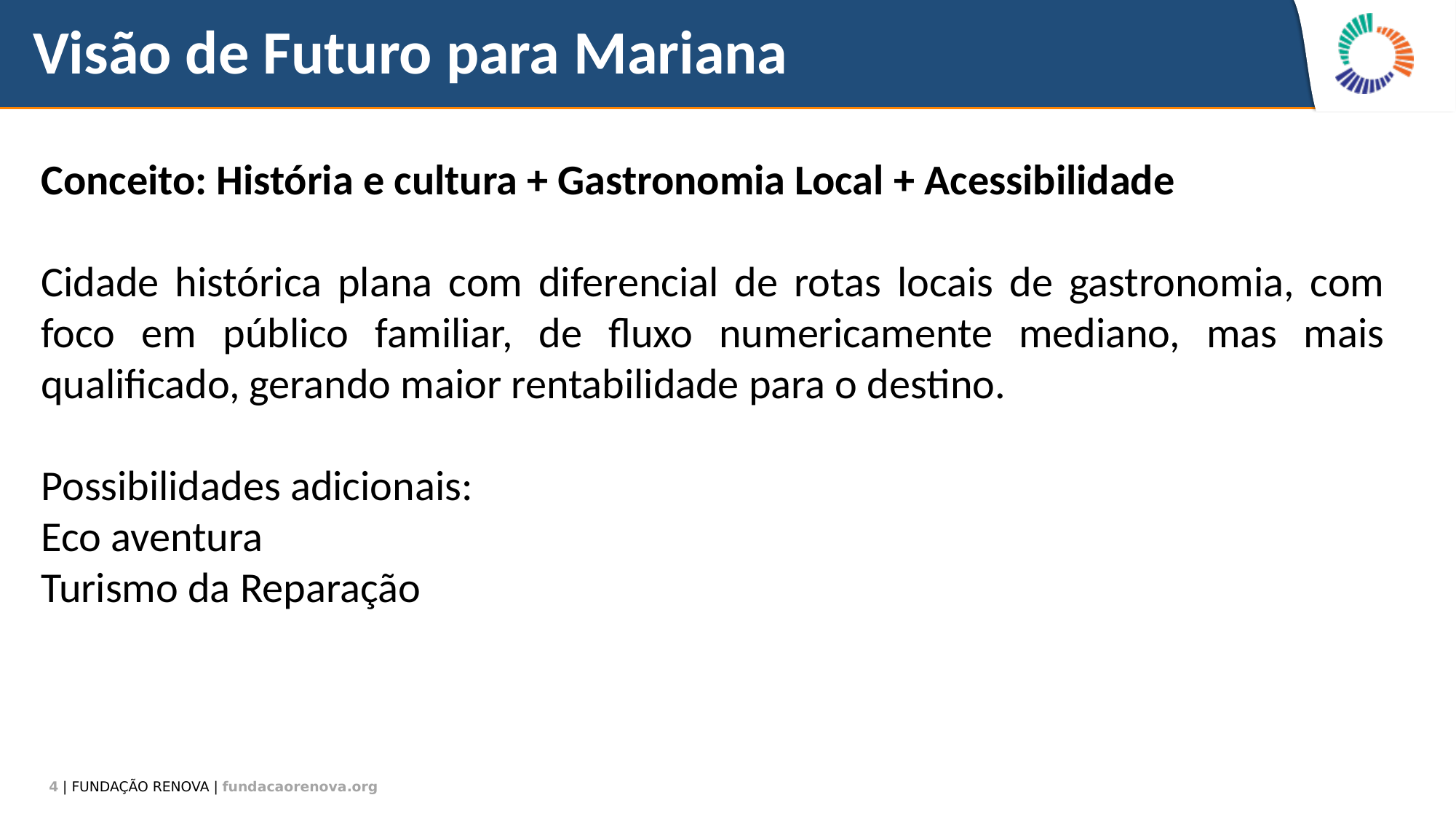

# Visão de Futuro para Mariana
Conceito: História e cultura + Gastronomia Local + Acessibilidade

Cidade histórica plana com diferencial de rotas locais de gastronomia, com foco em público familiar, de fluxo numericamente mediano, mas mais qualificado, gerando maior rentabilidade para o destino.

Possibilidades adicionais:
Eco aventura
Turismo da Reparação